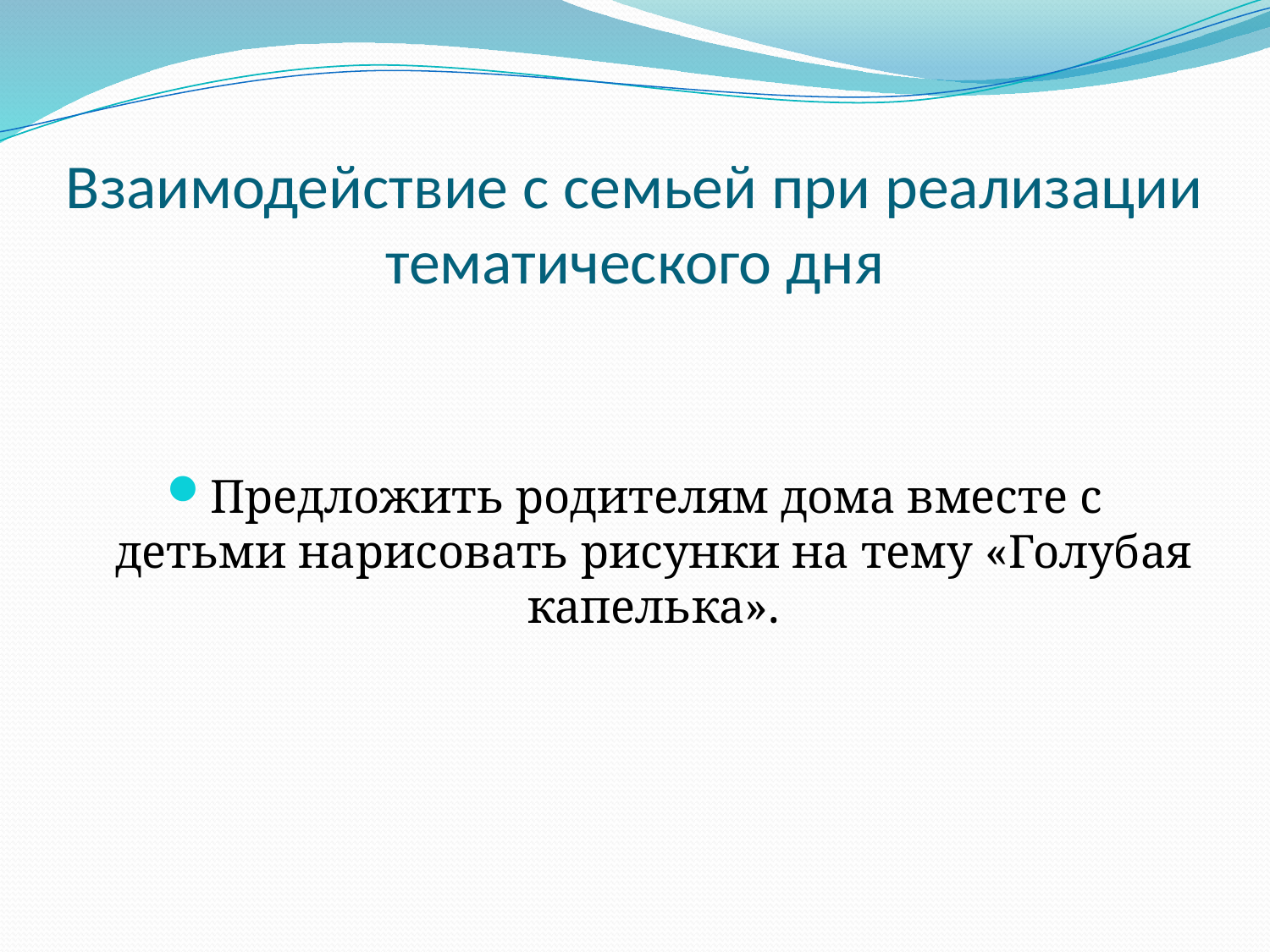

# Взаимодействие с семьей при реализации тематического дня

Предложить родителям дома вместе с детьми нарисовать рисунки на тему «Голубая капелька».